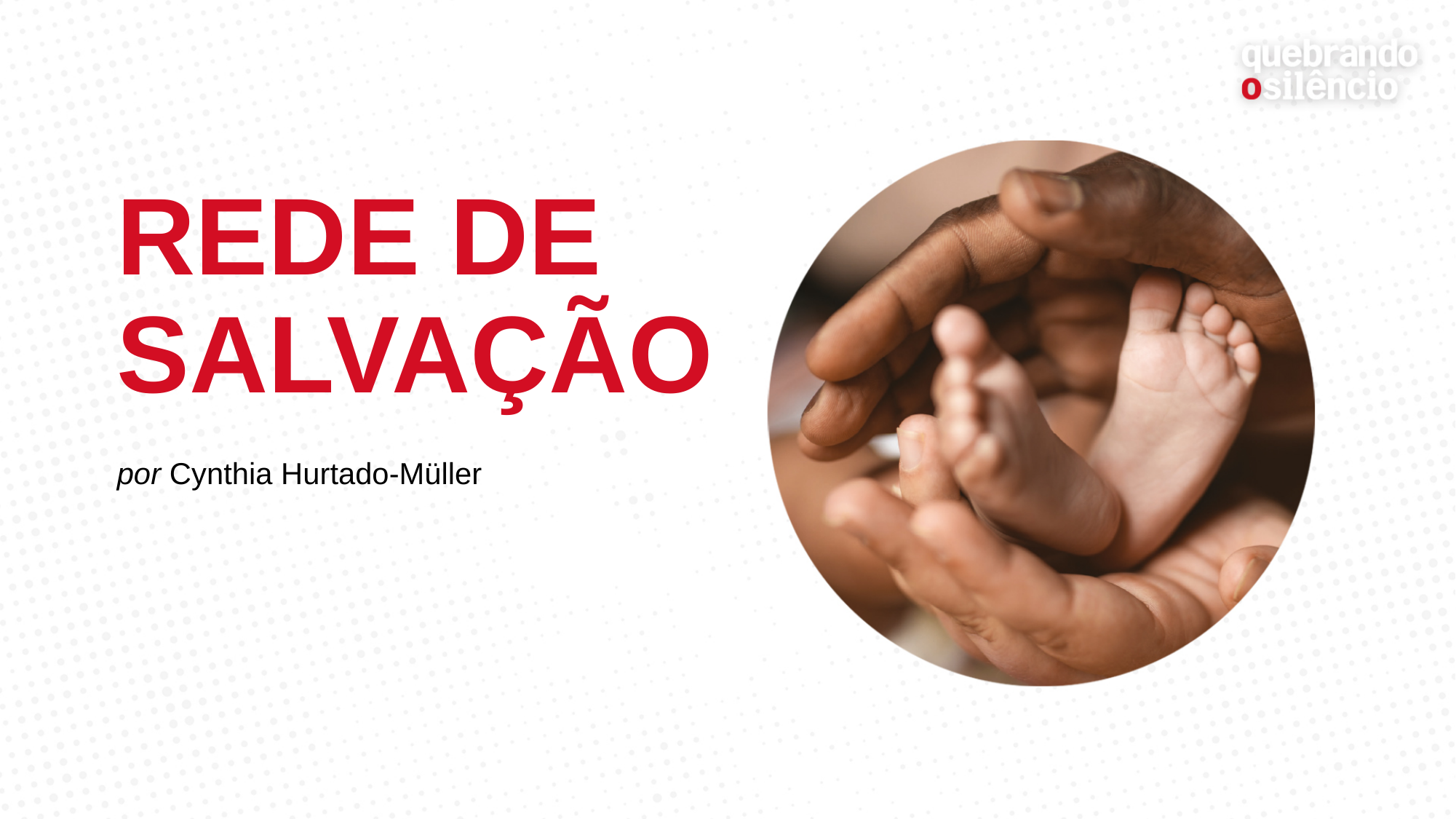

# REDE DE SALVAÇÃO
por Cynthia Hurtado-Müller